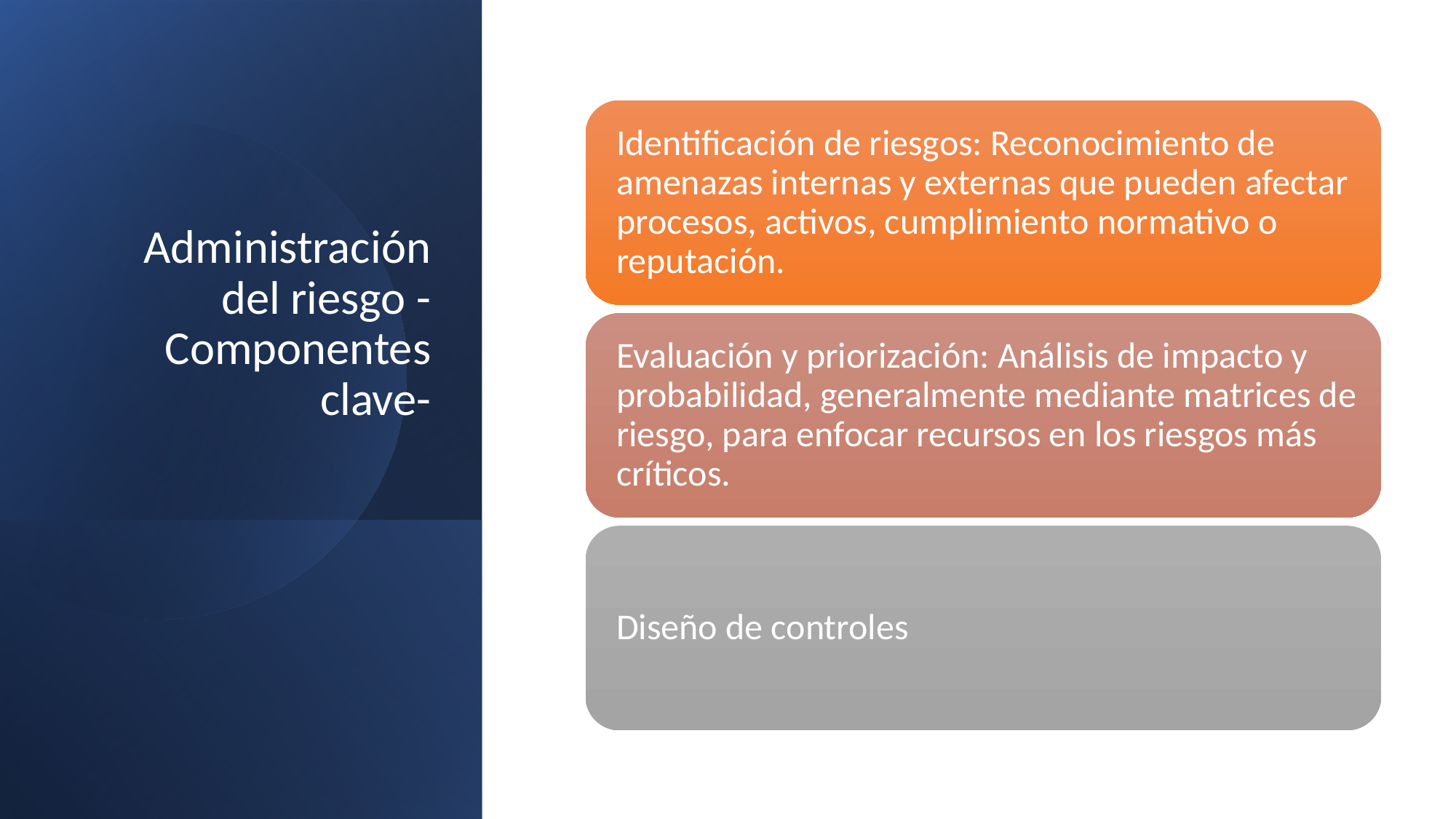

Identificación de riesgos: Reconocimiento de amenazas internas y externas que pueden afectar procesos, activos, cumplimiento normativo o reputación.
Evaluación y priorización: Análisis de impacto y probabilidad, generalmente mediante matrices de riesgo, para enfocar recursos en los riesgos más críticos.
Diseño de controles

# Administración del riesgo -Componentes clave-